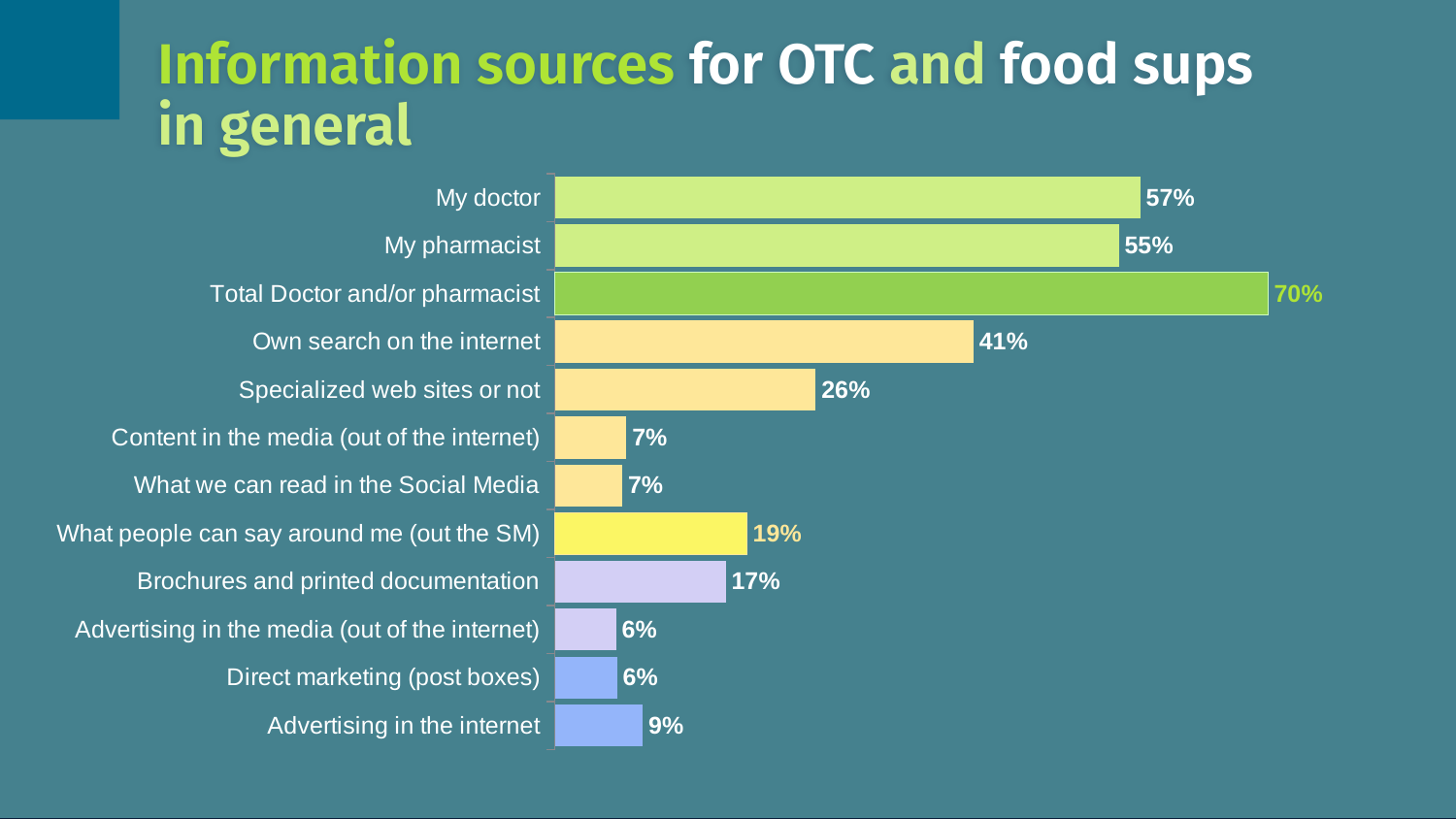

Information sources for OTC and food sups
in general

### Chart

| Category | Ventes |
|---|---|
| My doctor | 0.572 |
| My pharmacist | 0.551 |
| Total Doctor and/or pharmacist | 0.697 |
| Own search on the internet | 0.409 |
| Specialized web sites or not | 0.255 |
| Content in the media (out of the internet) | 0.07 |
| What we can read in the Social Media | 0.066 |
| What people can say around me (out the SM) | 0.188 |
| Brochures and printed documentation | 0.167 |
| Advertising in the media (out of the internet) | 0.06 |
| Direct marketing (post boxes) | 0.061 |
| Advertising in the internet | 0.086 |